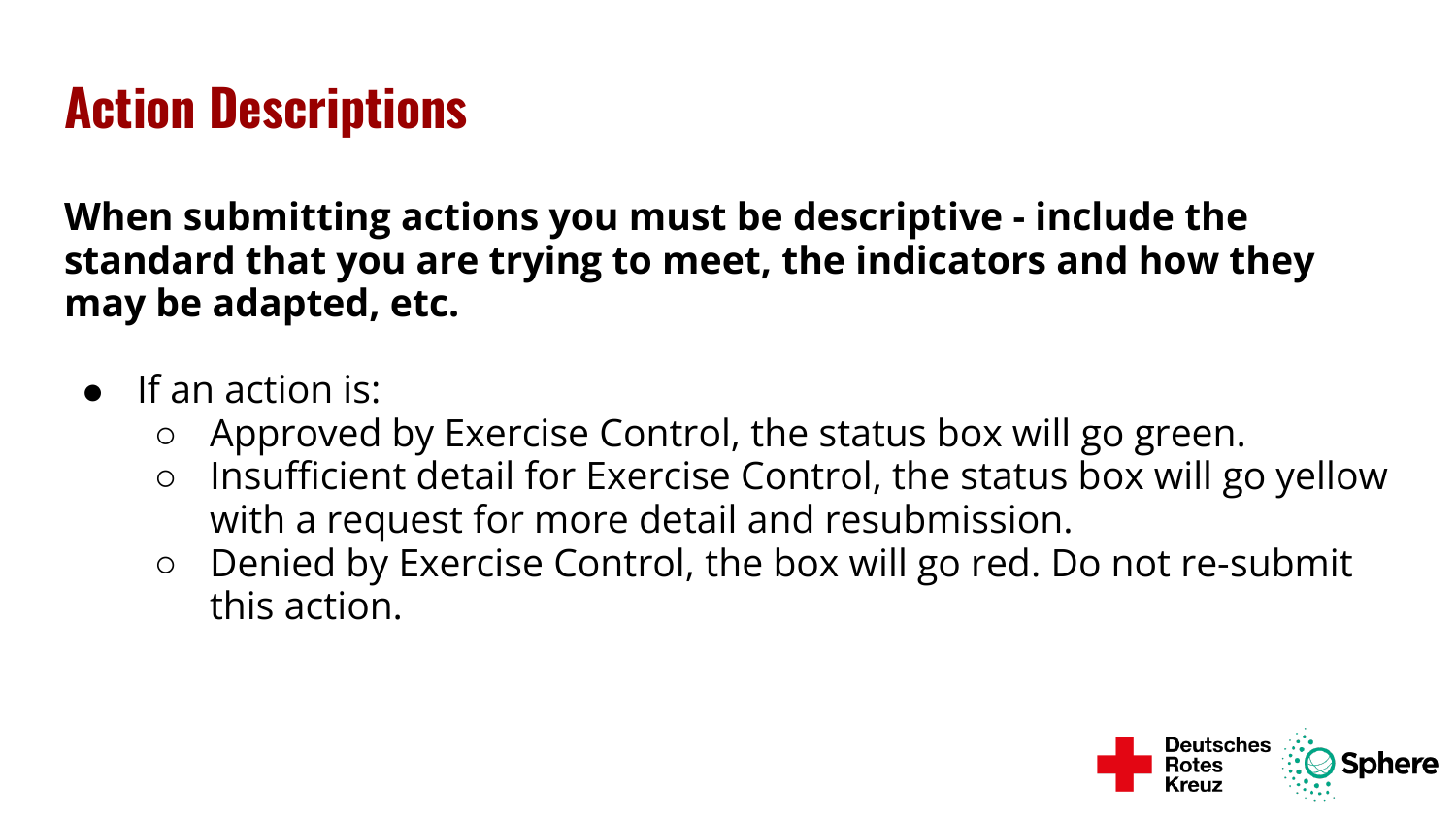

# Action Descriptions
When submitting actions you must be descriptive - include the standard that you are trying to meet, the indicators and how they may be adapted, etc.

If an action is:
Approved by Exercise Control, the status box will go green.
Insufficient detail for Exercise Control, the status box will go yellow with a request for more detail and resubmission.
Denied by Exercise Control, the box will go red. Do not re-submit this action.